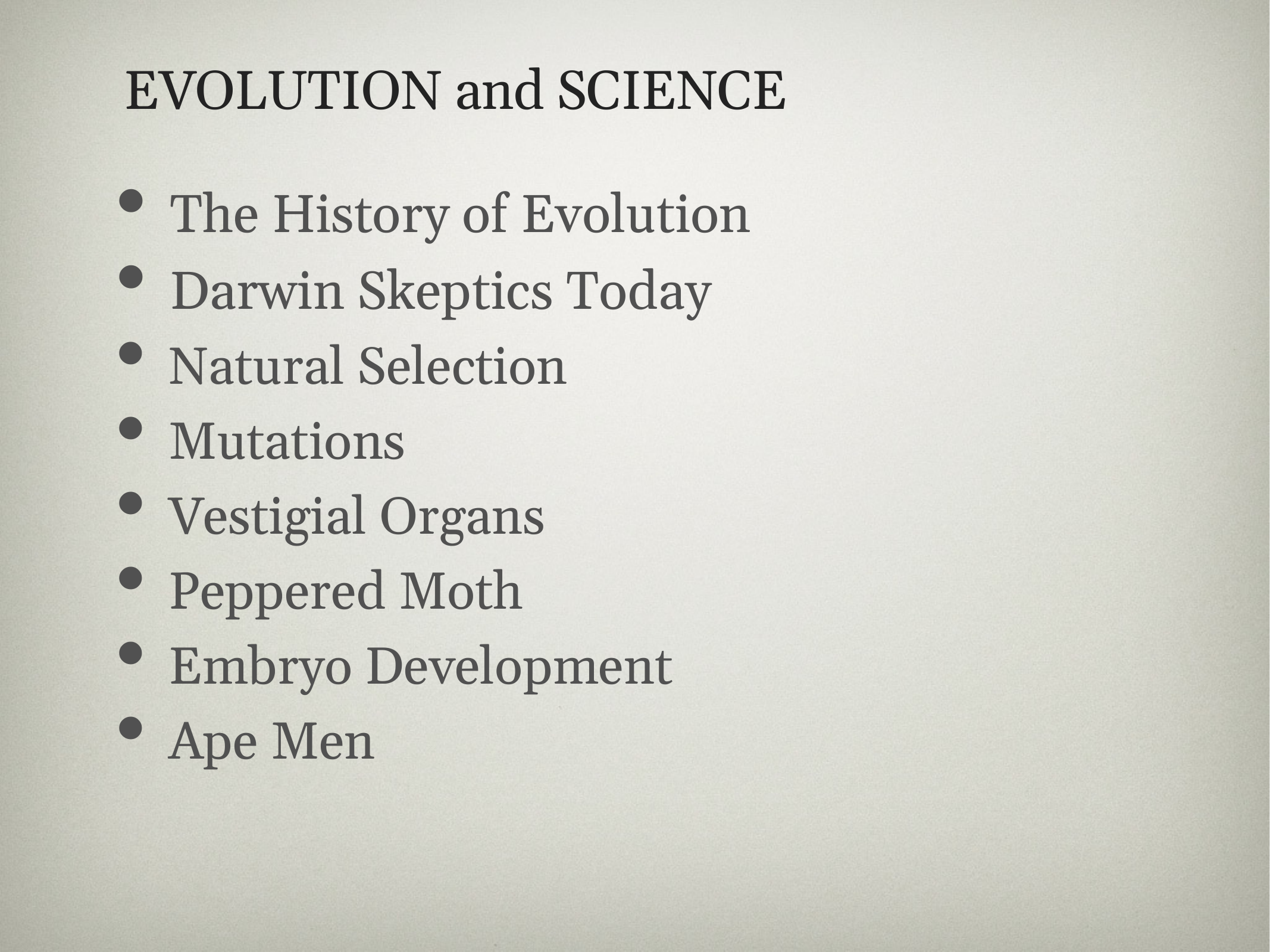

EVOLUTION and SCIENCE
The History of Evolution
Darwin Skeptics Today
Natural Selection
Mutations
Vestigial Organs
Peppered Moth
Embryo Development
Ape Men